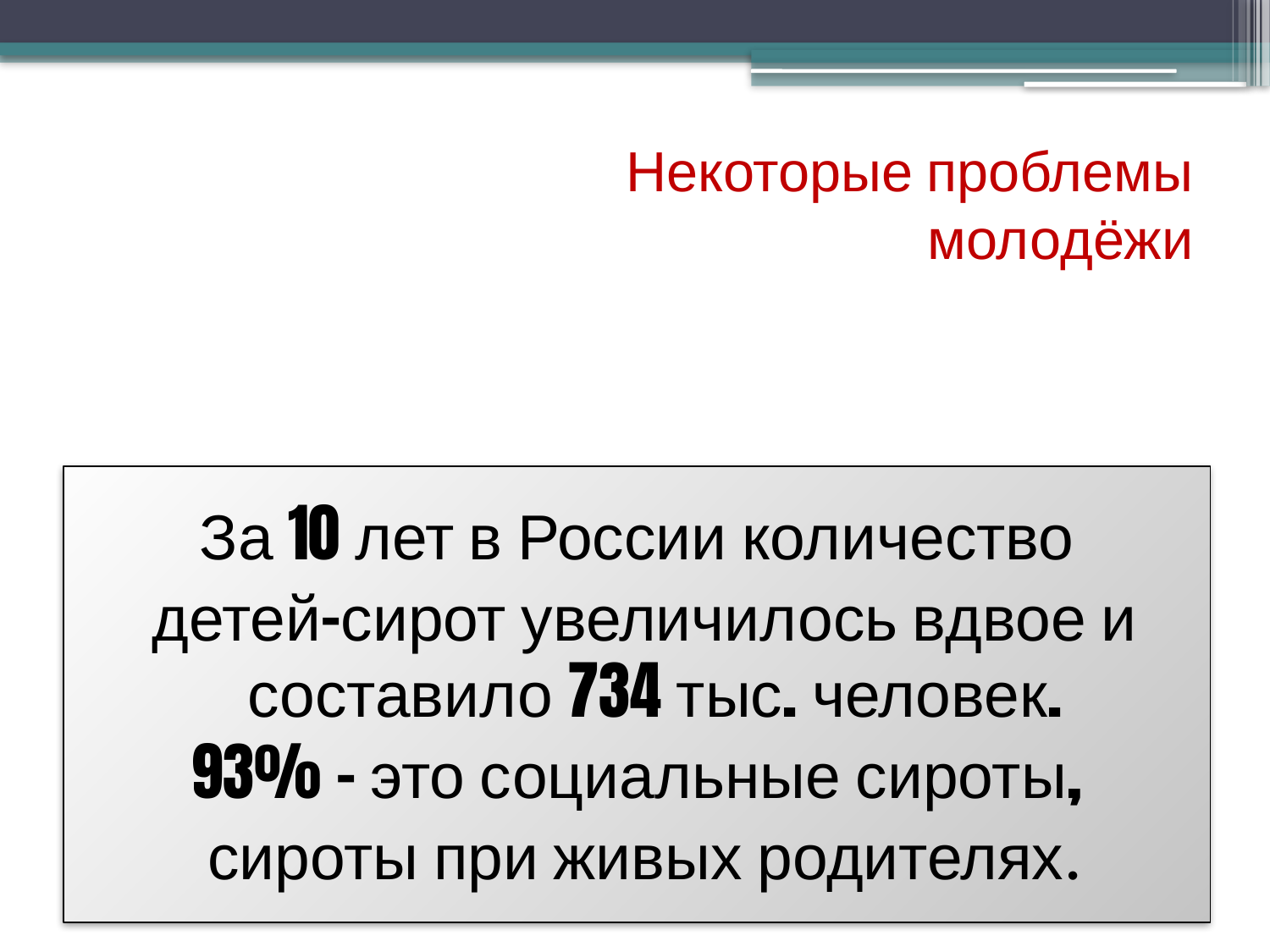

# Некоторые проблемы молодёжи

За 10 лет в России количество
детей-сирот увеличилось вдвое и составило 734 тыс. человек.
93% - это социальные сироты,
сироты при живых родителях.